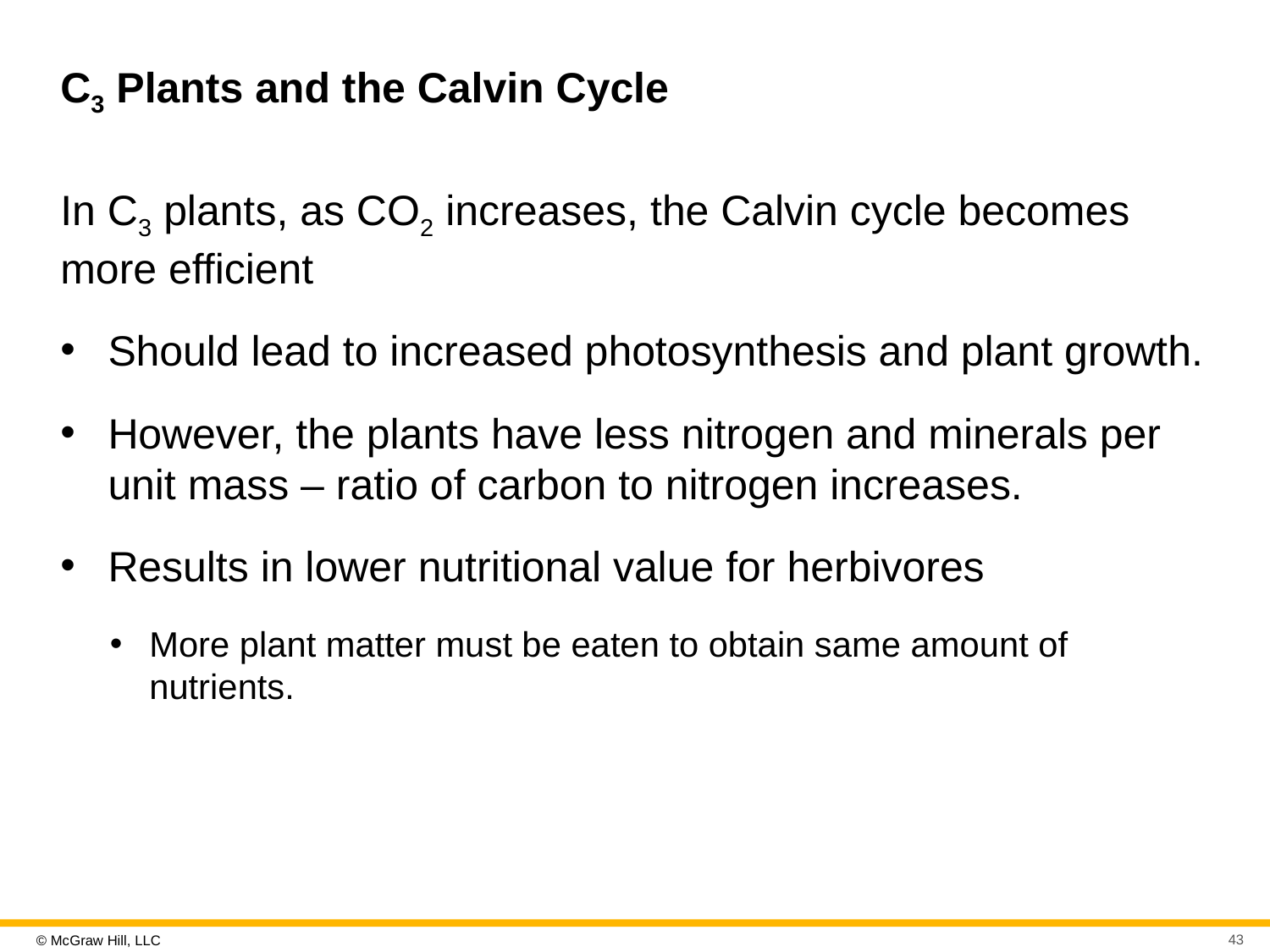

# C3 Plants and the Calvin Cycle
In C3 plants, as CO2 increases, the Calvin cycle becomes more efficient
Should lead to increased photosynthesis and plant growth.
However, the plants have less nitrogen and minerals per unit mass – ratio of carbon to nitrogen increases.
Results in lower nutritional value for herbivores
More plant matter must be eaten to obtain same amount of nutrients.
43